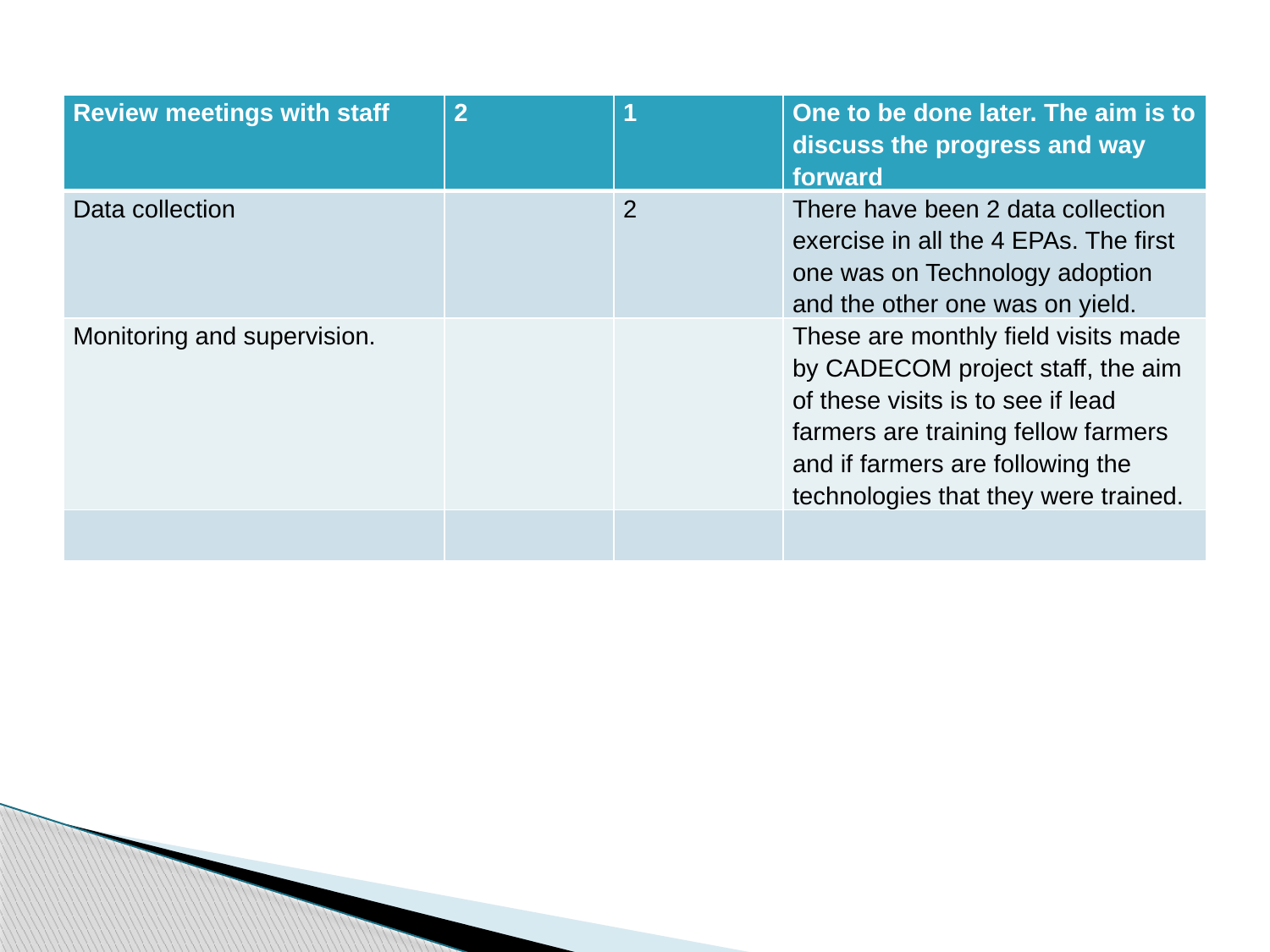

| Review meetings with staff | 2 | 1 | One to be done later. The aim is to discuss the progress and way forward |
| --- | --- | --- | --- |
| Data collection |  | 2 | There have been 2 data collection exercise in all the 4 EPAs. The first one was on Technology adoption and the other one was on yield. |
| Monitoring and supervision. |  |  | These are monthly field visits made by CADECOM project staff, the aim of these visits is to see if lead farmers are training fellow farmers and if farmers are following the technologies that they were trained. |
|  |  |  |  |